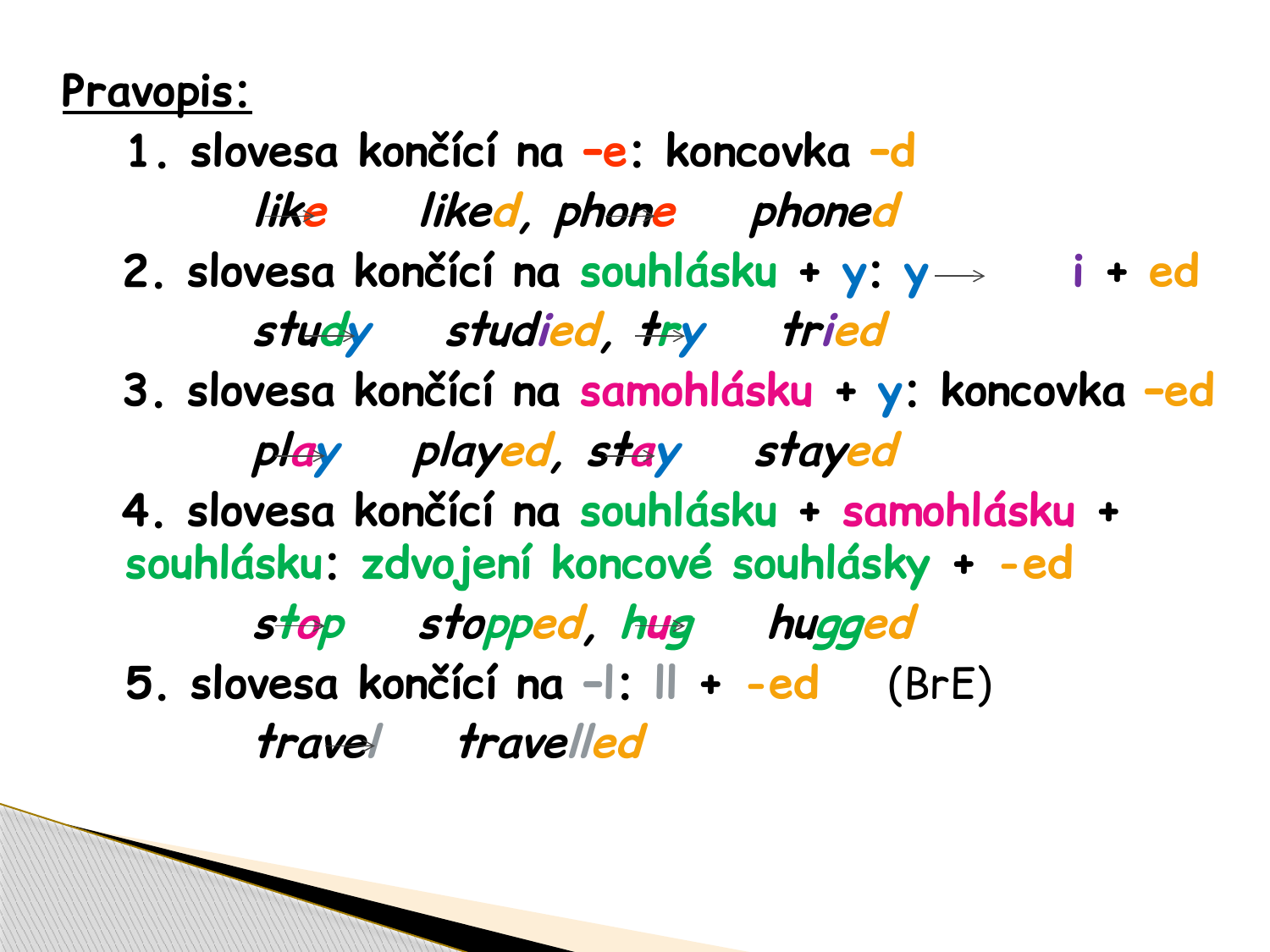

Pravopis:
	1. slovesa končící na –e: koncovka –d
		like 	  liked, phone    phoned
2. slovesa končící na souhlásku + y: y	   i + ed
		study    studied, try    tried
3. slovesa končící na samohlásku + y: koncovka –ed
		play    played, stay    stayed
4. slovesa končící na souhlásku + samohlásku + 	souhlásku: zdvojení koncové souhlásky + -ed
		stop	  stopped, hug    hugged
	5. slovesa končící na –l: ll + -ed	(BrE)
		travel    travelled